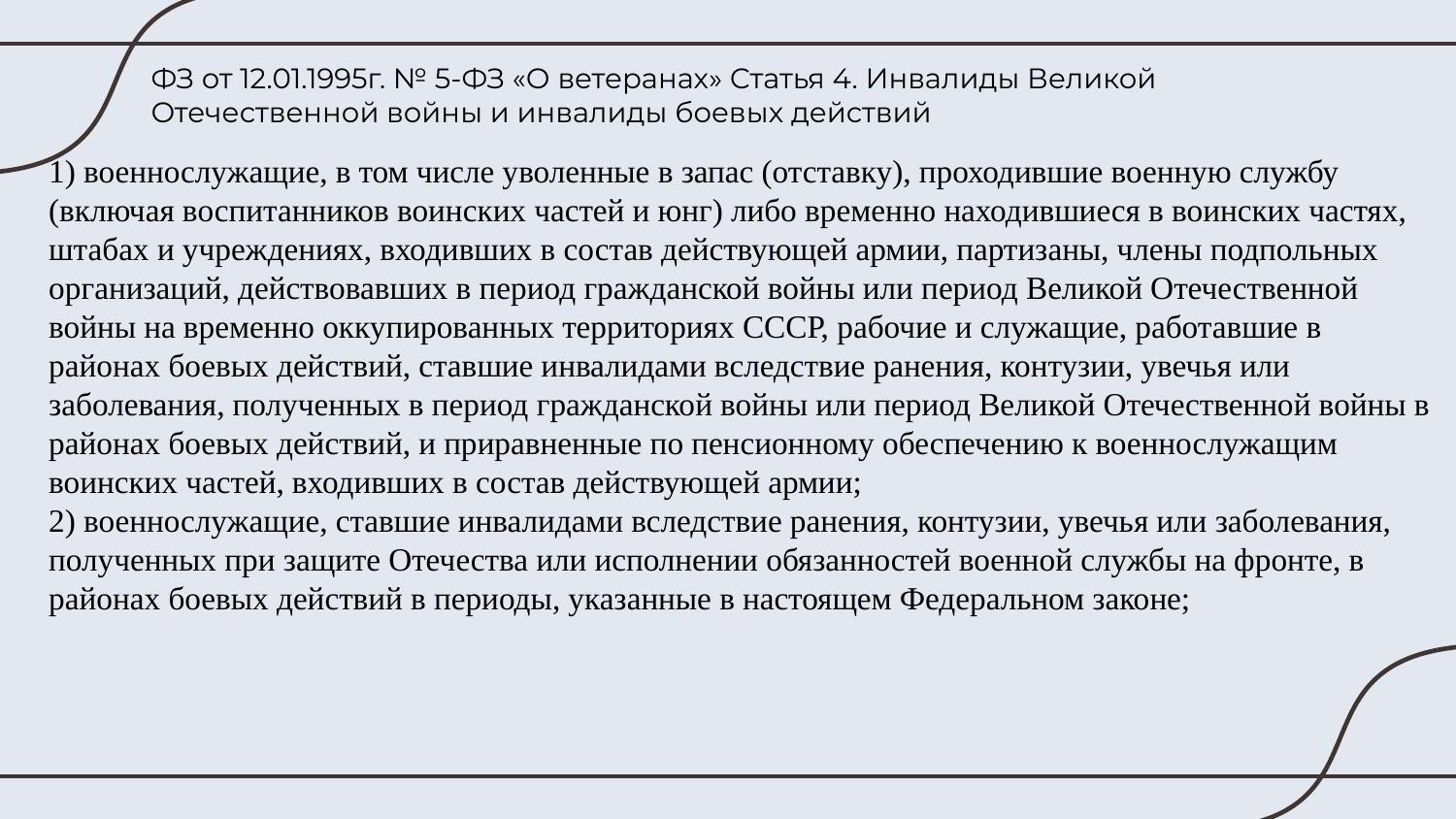

ФЗ от 12.01.1995г. № 5-ФЗ «О ветеранах» Статья 4. Инвалиды Великой Отечественной войны и инвалиды боевых действий
# 1) военнослужащие, в том числе уволенные в запас (отставку), проходившие военную службу (включая воспитанников воинских частей и юнг) либо временно находившиеся в воинских частях, штабах и учреждениях, входивших в состав действующей армии, партизаны, члены подпольных организаций, действовавших в период гражданской войны или период Великой Отечественной войны на временно оккупированных территориях СССР, рабочие и служащие, работавшие в районах боевых действий, ставшие инвалидами вследствие ранения, контузии, увечья или заболевания, полученных в период гражданской войны или период Великой Отечественной войны в районах боевых действий, и приравненные по пенсионному обеспечению к военнослужащим воинских частей, входивших в состав действующей армии; 2) военнослужащие, ставшие инвалидами вследствие ранения, контузии, увечья или заболевания, полученных при защите Отечества или исполнении обязанностей военной службы на фронте, в районах боевых действий в периоды, указанные в настоящем Федеральном законе;